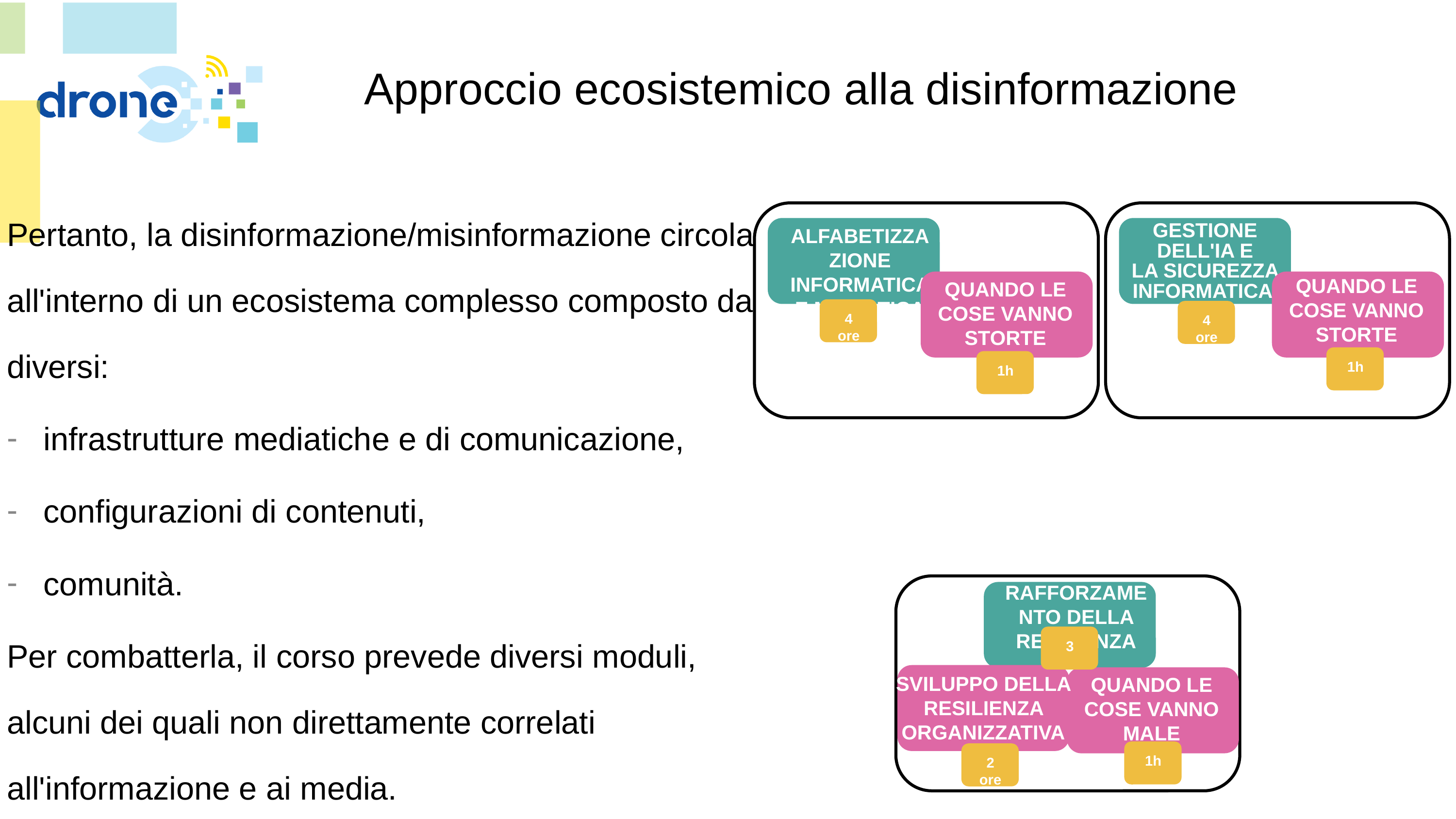

# Approccio ecosistemico alla disinformazione

Pertanto, la disinformazione/misinformazione circola all'interno di un ecosistema complesso composto da diversi:
infrastrutture mediatiche e di comunicazione,
configurazioni di contenuti,
comunità.
Per combatterla, il corso prevede diversi moduli, alcuni dei quali non direttamente correlati all'informazione e ai media.

GESTIONE DELL'IA E
LA SICUREZZA INFORMATICA
IN TEMPI INCERTI

ALFABETIZZAZIONE INFORMATICA E MEDIATICA
QUANDO LE COSE VANNO STORTE

QUANDO LE COSE VANNO STORTE

4 ore

4 ore

1h

1h

RAFFORZAMENTO DELLA RESILIENZA

3

SVILUPPO DELLA RESILIENZA ORGANIZZATIVA

QUANDO LE COSE VANNO MALE

1h

2 ore